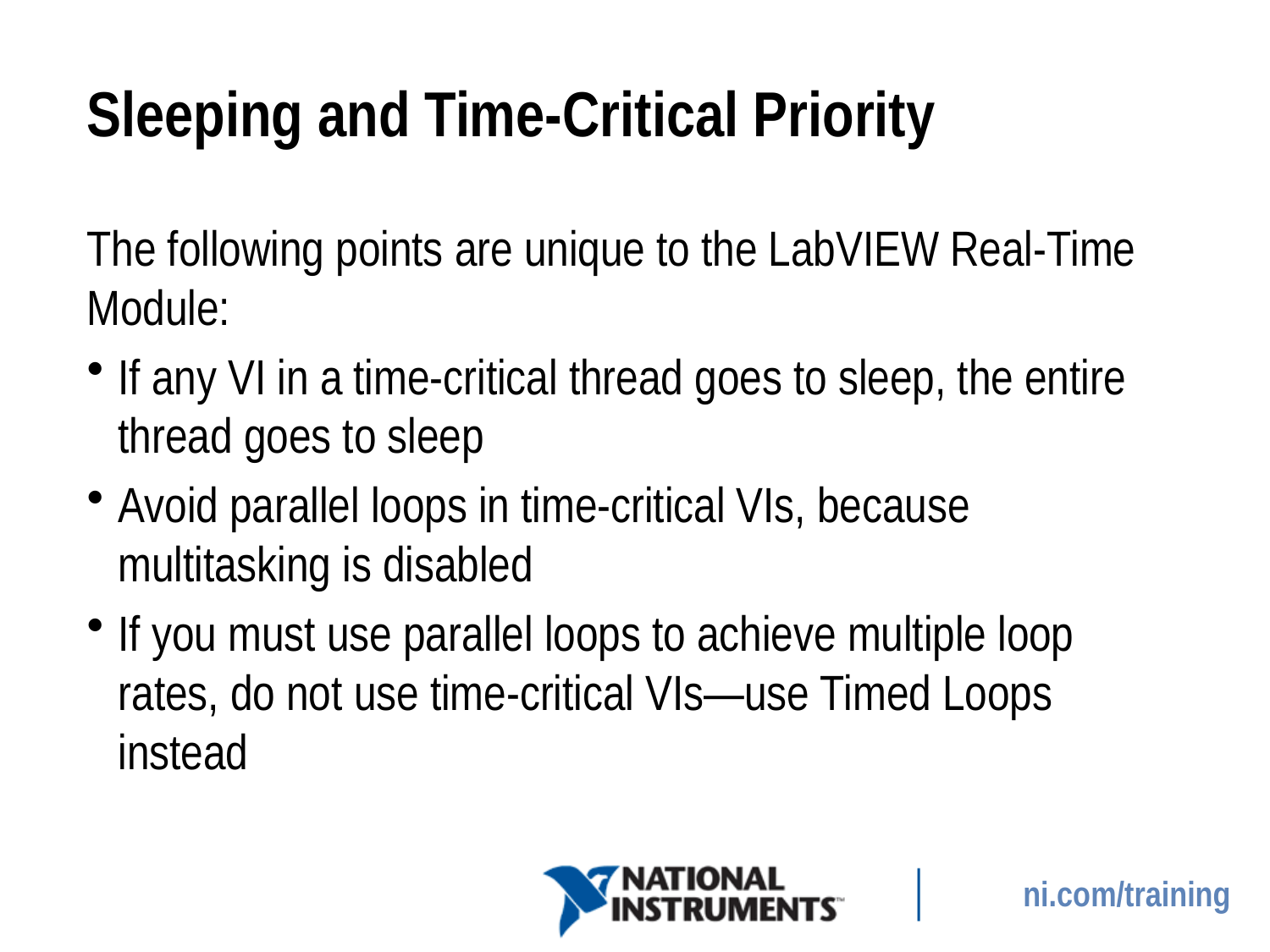

# Sleeping and Time-Critical Priority
The following points are unique to the LabVIEW Real-Time Module:
If any VI in a time-critical thread goes to sleep, the entire thread goes to sleep
Avoid parallel loops in time-critical VIs, because multitasking is disabled
If you must use parallel loops to achieve multiple loop rates, do not use time-critical VIs—use Timed Loops instead